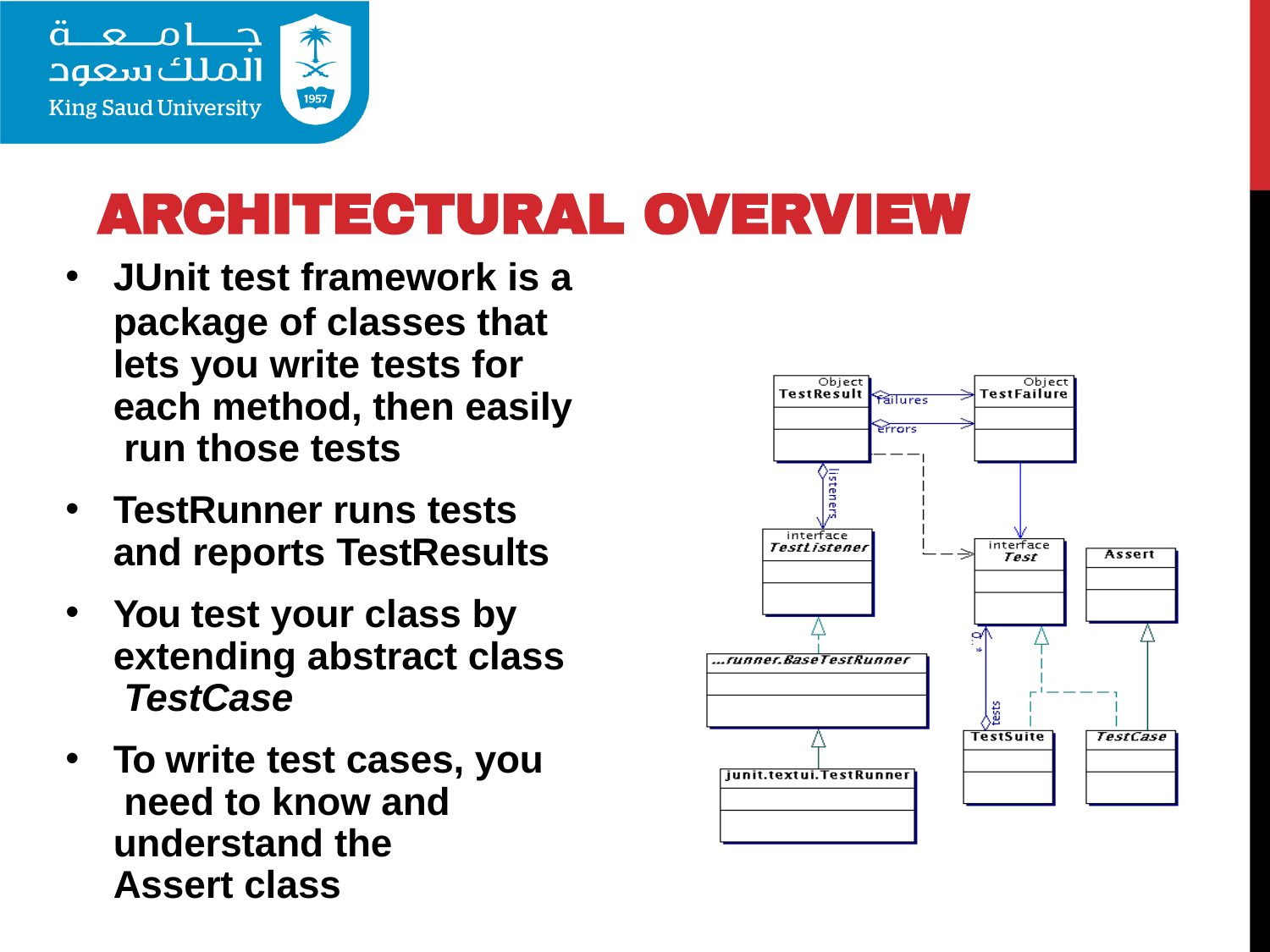

# ARCHITECTURAL OVERVIEW
JUnit test framework is a
package of classes that  lets you write tests for  each method, then easily  run those tests
TestRunner runs tests  and reports TestResults
You test your class by  extending abstract class  TestCase
To write test cases, you  need to know and  understand the
Assert class